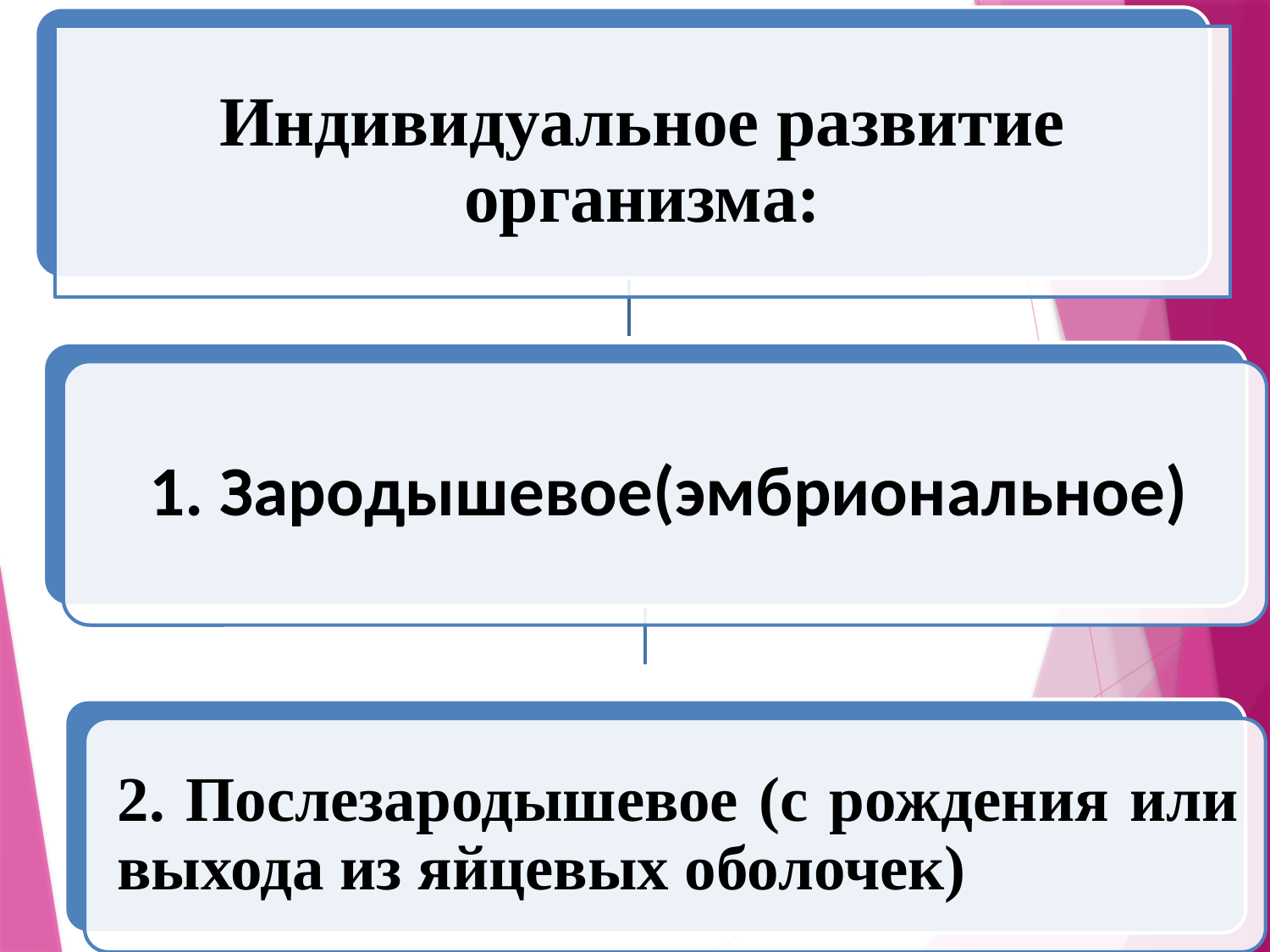

Индивидуальное развитие организма:
1. Зародышевое(эмбриональное)
2. Послезародышевое (с рождения или выхода из яйцевых оболочек)
#